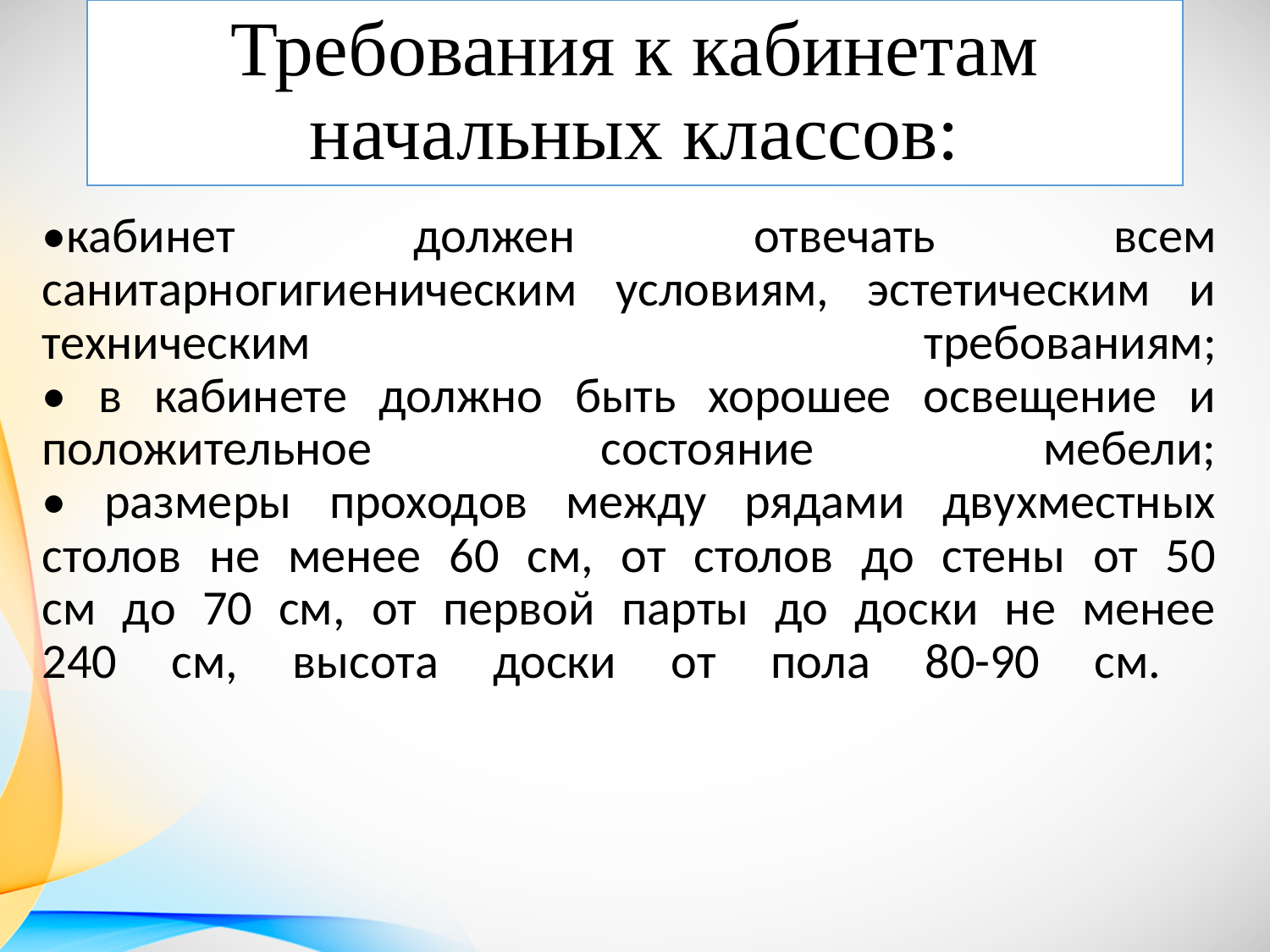

# Требования к кабинетам начальных классов:
•кабинет должен отвечать всем санитарногигиеническим условиям, эстетическим и
техническим требованиям;
• в кабинете должно быть хорошее освещение и
положительное состояние мебели;
• размеры проходов между рядами двухместных
столов не менее 60 см, от столов до стены от 50
см до 70 см, от первой парты до доски не менее
240 см, высота доски от пола 80-90 см.